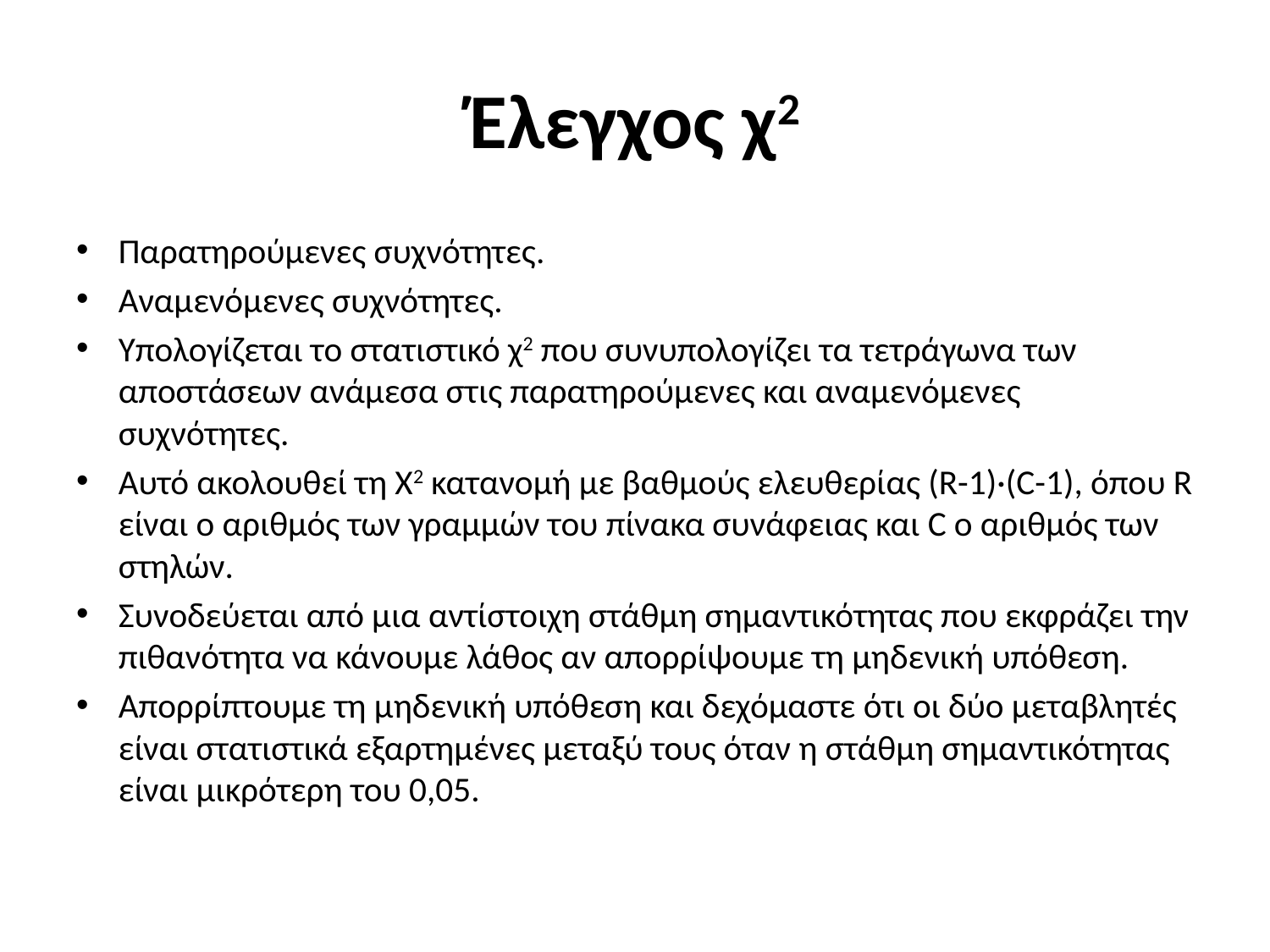

# Έλεγχος χ2
Παρατηρούμενες συχνότητες.
Αναμενόμενες συχνότητες.
Υπολογίζεται το στατιστικό χ2 που συνυπολογίζει τα τετράγωνα των αποστάσεων ανάμεσα στις παρατηρούμενες και αναμενόμενες συχνότητες.
Αυτό ακολουθεί τη Χ2 κατανομή με βαθμούς ελευθερίας (R-1)·(C-1), όπου R είναι ο αριθμός των γραμμών του πίνακα συνάφειας και C ο αριθμός των στηλών.
Συνοδεύεται από μια αντίστοιχη στάθμη σημαντικότητας που εκφράζει την πιθανότητα να κάνουμε λάθος αν απορρίψουμε τη μηδενική υπόθεση.
Απορρίπτουμε τη μηδενική υπόθεση και δεχόμαστε ότι οι δύο μεταβλητές είναι στατιστικά εξαρτημένες μεταξύ τους όταν η στάθμη σημαντικότητας είναι μικρότερη του 0,05.